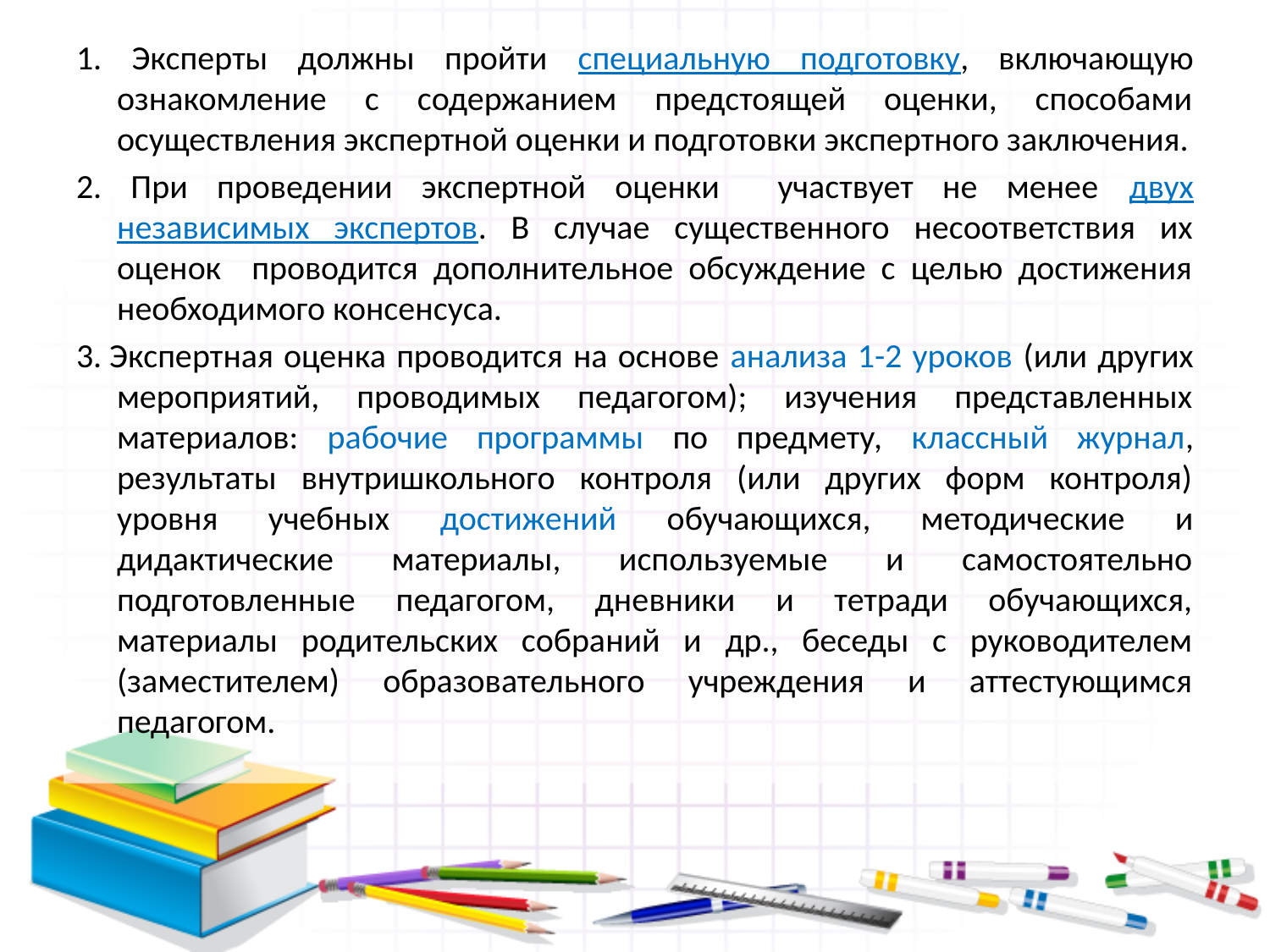

1. Эксперты должны пройти специальную подготовку, включающую ознакомление с содержанием предстоящей оценки, способами осуществления экспертной оценки и подготовки экспертного заключения.
2. При проведении экспертной оценки  участвует не менее двух независимых экспертов. В случае существенного несоответствия их оценок  проводится дополнительное обсуждение с целью достижения необходимого консенсуса.
3. Экспертная оценка проводится на основе анализа 1-2 уроков (или других мероприятий, проводимых педагогом); изучения представленных материалов: рабочие программы по предмету, классный журнал, результаты внутришкольного контроля (или других форм контроля) уровня учебных достижений обучающихся, методические и дидактические материалы, используемые и самостоятельно подготовленные педагогом, дневники и тетради обучающихся, материалы родительских собраний и др., беседы с руководителем (заместителем) образовательного учреждения и аттестующимся педагогом.